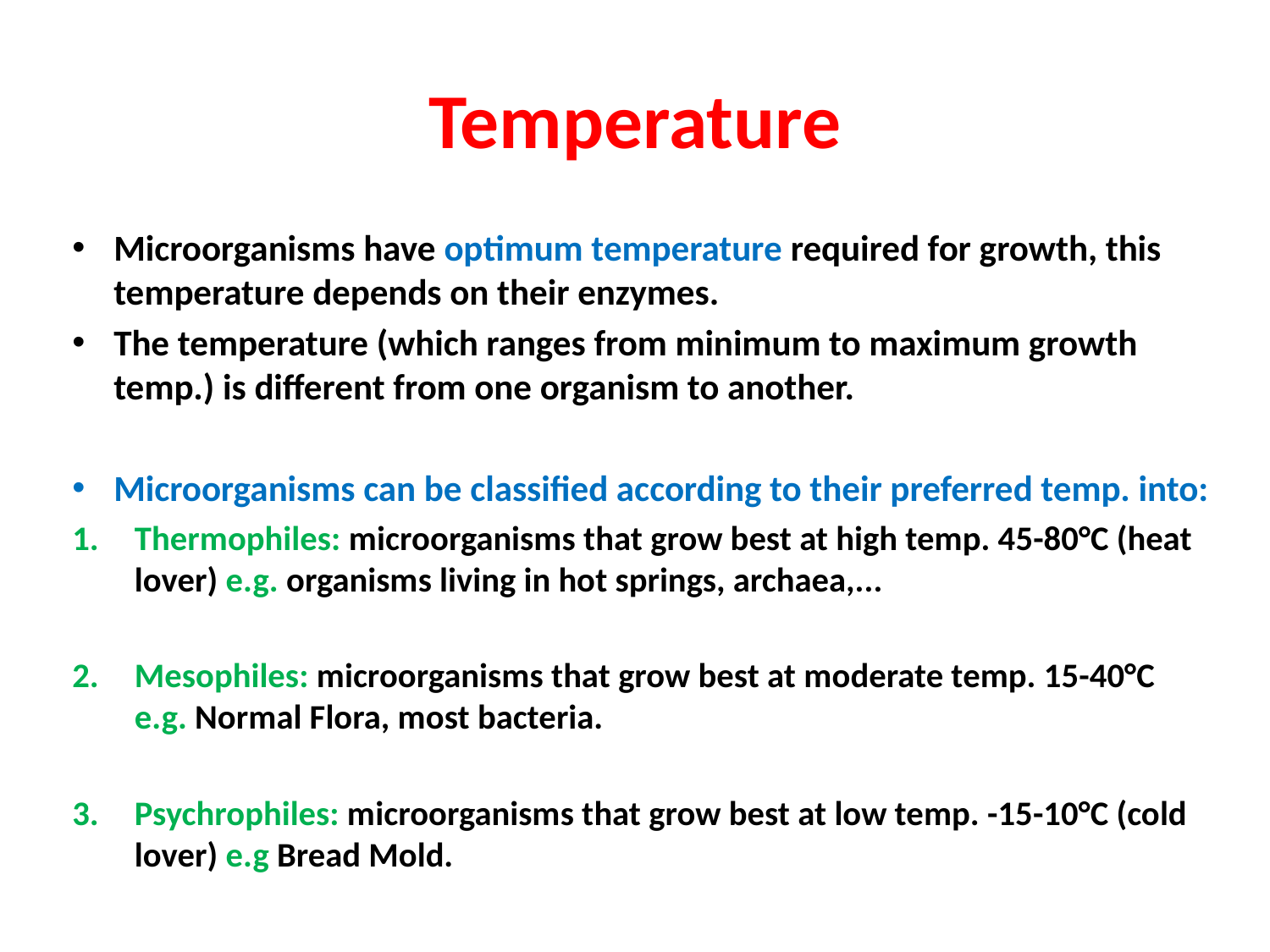

# Temperature
Microorganisms have optimum temperature required for growth, this temperature depends on their enzymes.
The temperature (which ranges from minimum to maximum growth temp.) is different from one organism to another.

Microorganisms can be classified according to their preferred temp. into:
Thermophiles: microorganisms that grow best at high temp. 45-80°C (heat lover) e.g. organisms living in hot springs, archaea,...

Mesophiles: microorganisms that grow best at moderate temp. 15-40°C e.g. Normal Flora, most bacteria.

Psychrophiles: microorganisms that grow best at low temp. -15-10°C (cold lover) e.g Bread Mold.